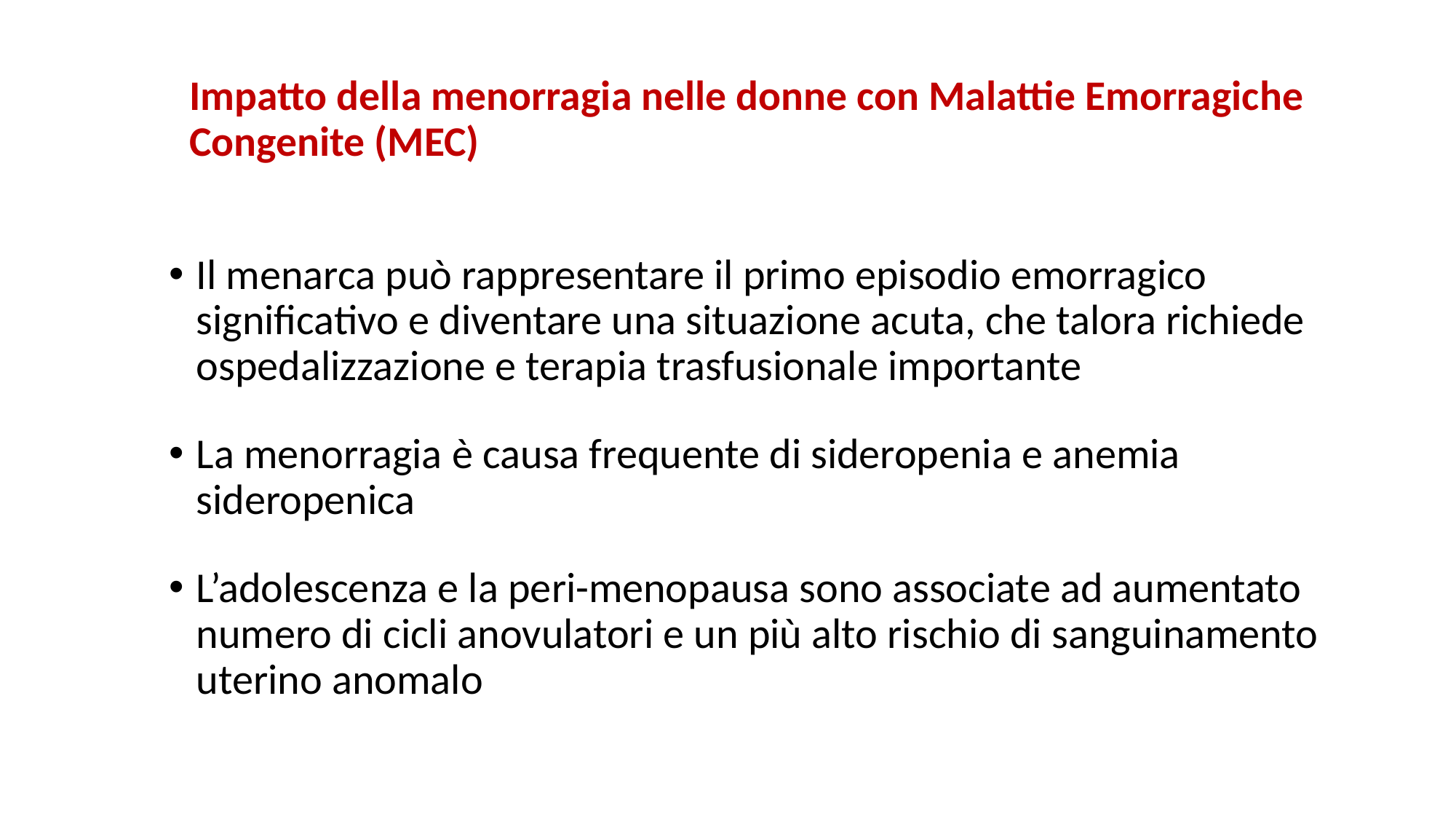

# Impatto della menorragia nelle donne con Malattie Emorragiche Congenite (MEC)
Il menarca può rappresentare il primo episodio emorragico significativo e diventare una situazione acuta, che talora richiede ospedalizzazione e terapia trasfusionale importante
La menorragia è causa frequente di sideropenia e anemia sideropenica
L’adolescenza e la peri-menopausa sono associate ad aumentato numero di cicli anovulatori e un più alto rischio di sanguinamento uterino anomalo